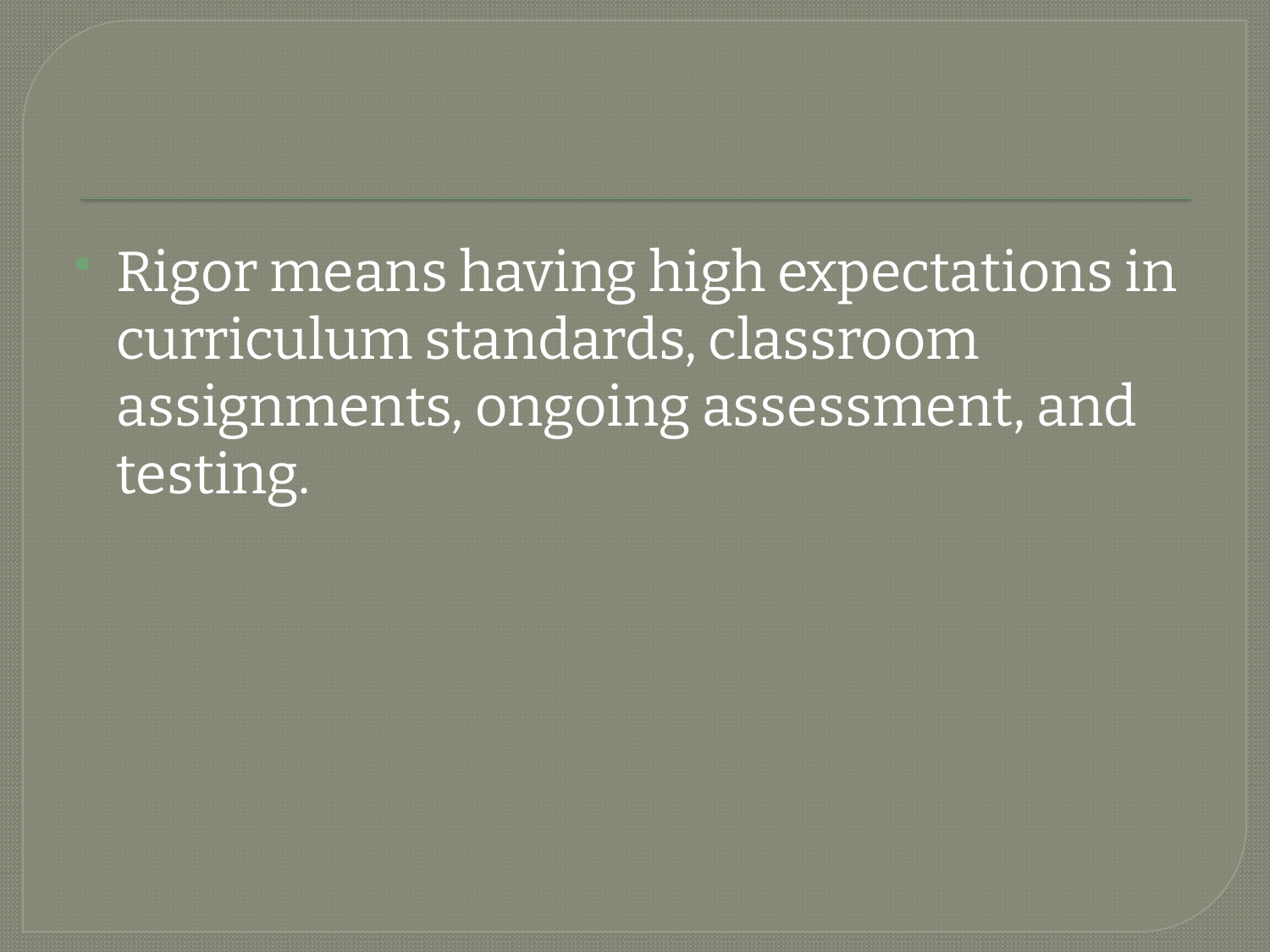

#
Rigor means having high expectations in curriculum standards, classroom assignments, ongoing assessment, and testing.